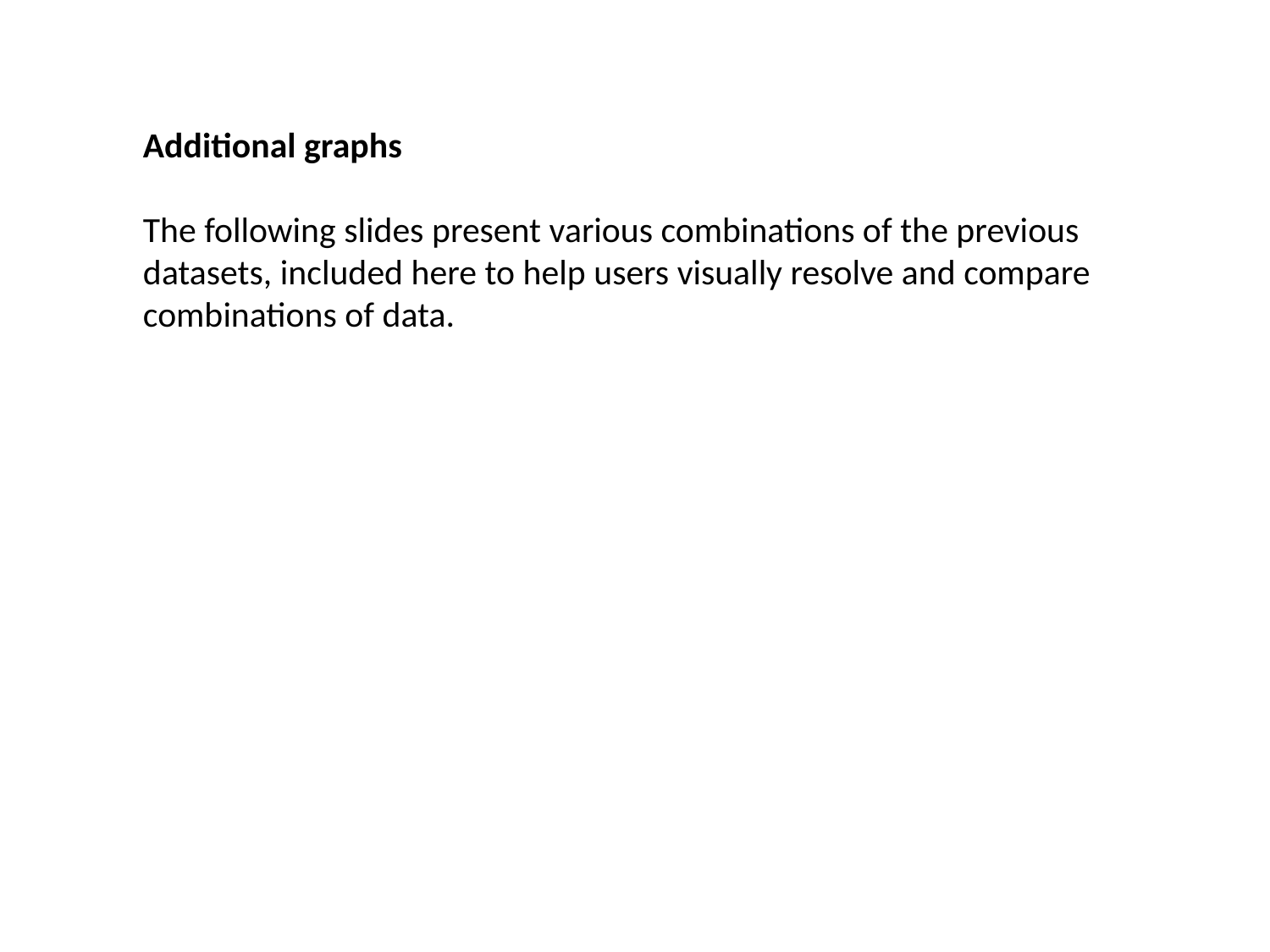

Additional graphs

The following slides present various combinations of the previous datasets, included here to help users visually resolve and compare combinations of data.